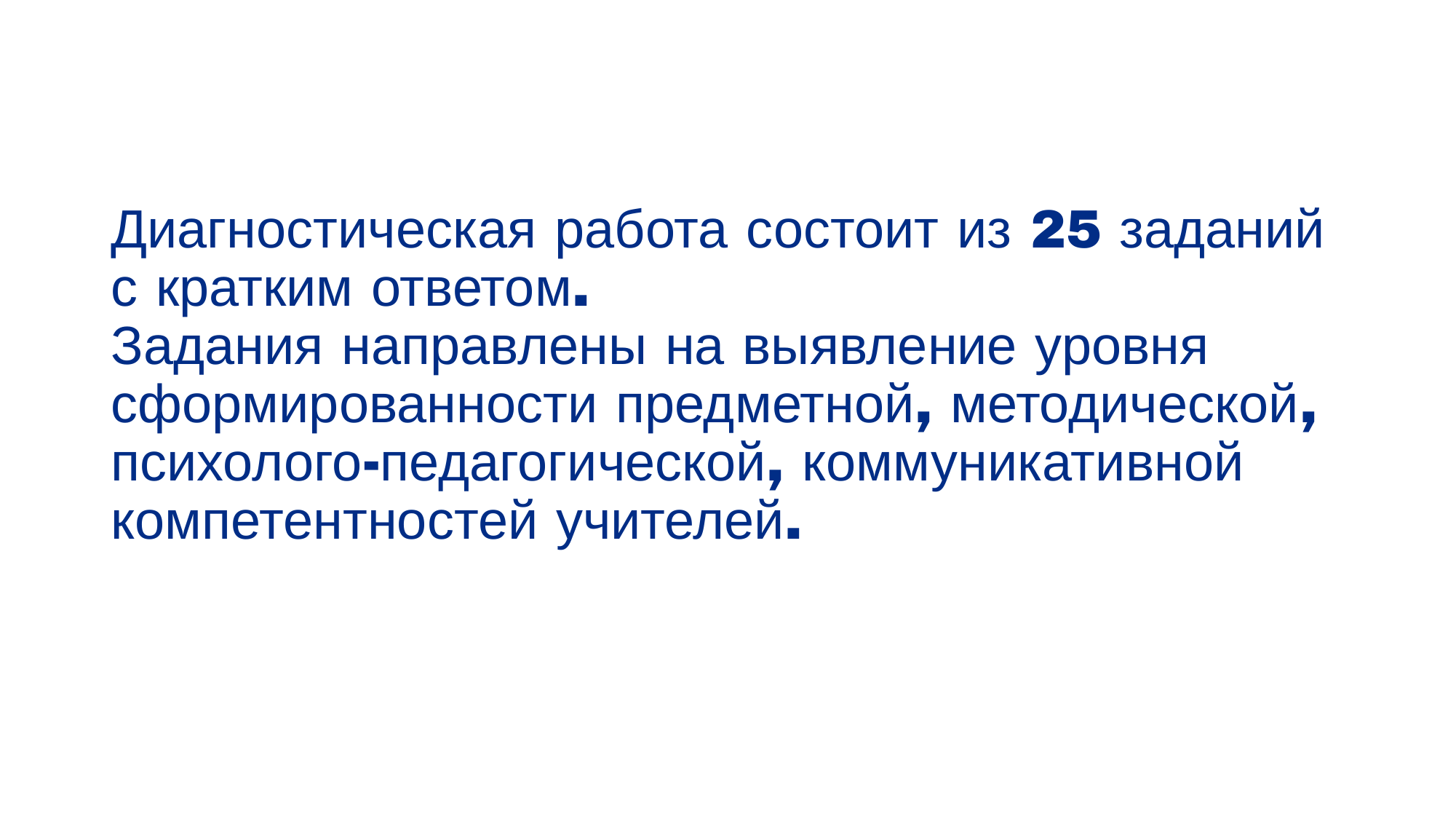

# Диагностическая работа состоит из 25 заданий с кратким ответом. Задания направлены на выявление уровня сформированности предметной, методической, психолого-педагогической, коммуникативной компетентностей учителей.